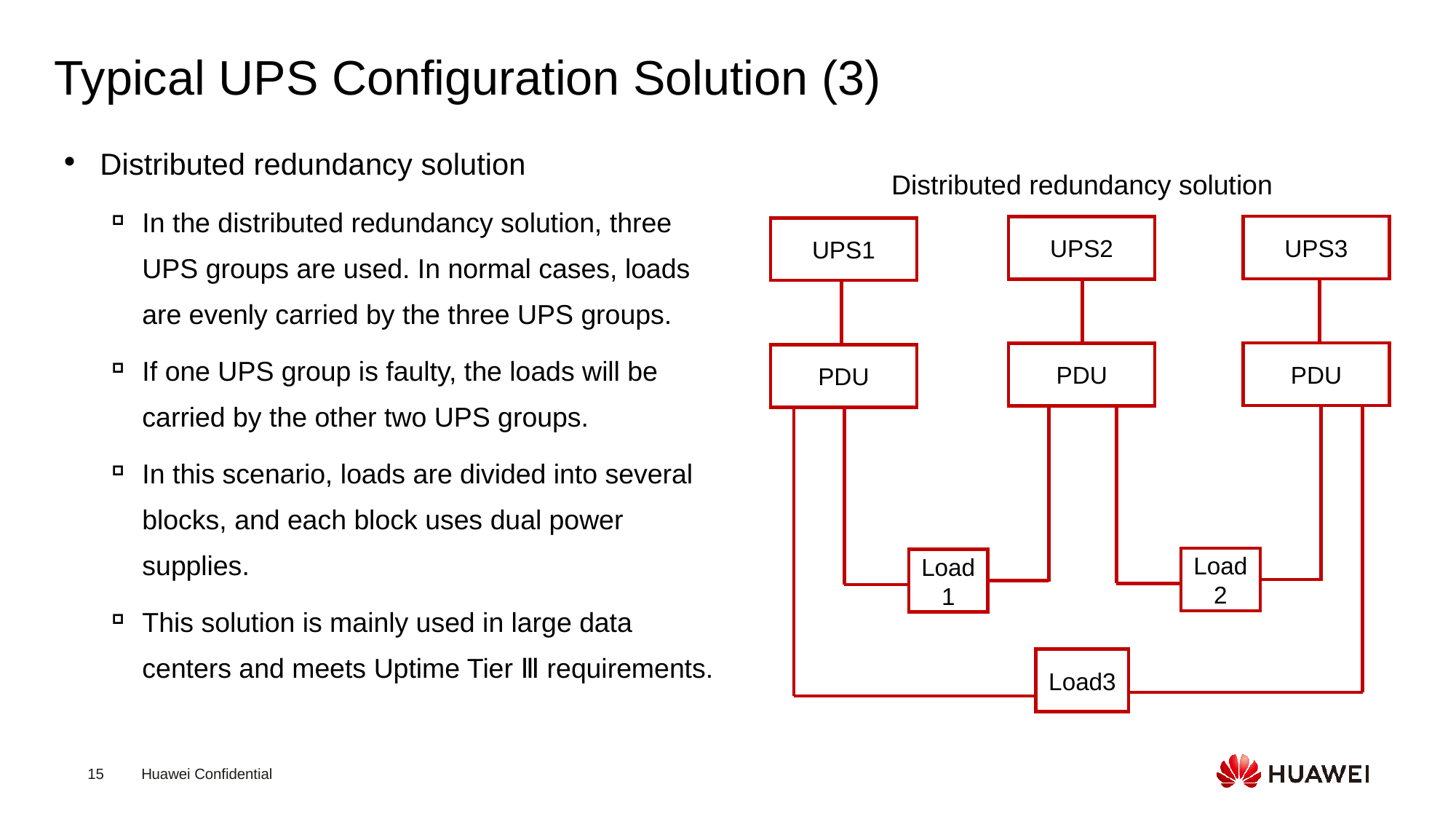

# Typical UPS Configuration Solution (3)
Distributed redundancy solution
In the distributed redundancy solution, three UPS groups are used. In normal cases, loads are evenly carried by the three UPS groups.
If one UPS group is faulty, the loads will be carried by the other two UPS groups.
In this scenario, loads are divided into several blocks, and each block uses dual power supplies.
This solution is mainly used in large data centers and meets Uptime Tier Ⅲ requirements.
Distributed redundancy solution
UPS3
UPS2
UPS1
PDU
PDU
PDU
Load2
Load1
Load3